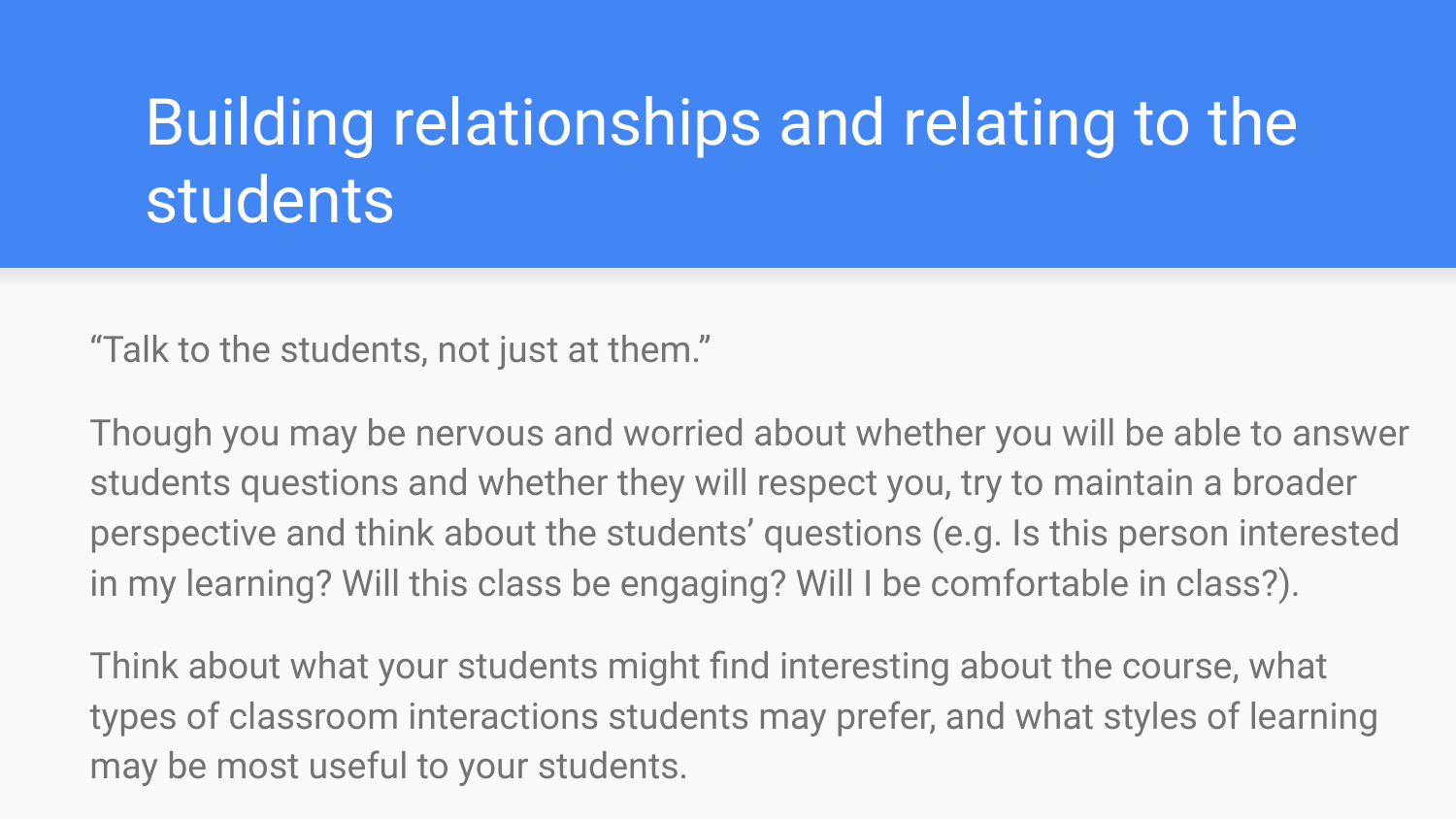

# Building relationships and relating to the students
“Talk to the students, not just at them.”
Though you may be nervous and worried about whether you will be able to answer students questions and whether they will respect you, try to maintain a broader perspective and think about the students’ questions (e.g. Is this person interested in my learning? Will this class be engaging? Will I be comfortable in class?).
Think about what your students might find interesting about the course, what types of classroom interactions students may prefer, and what styles of learning may be most useful to your students.